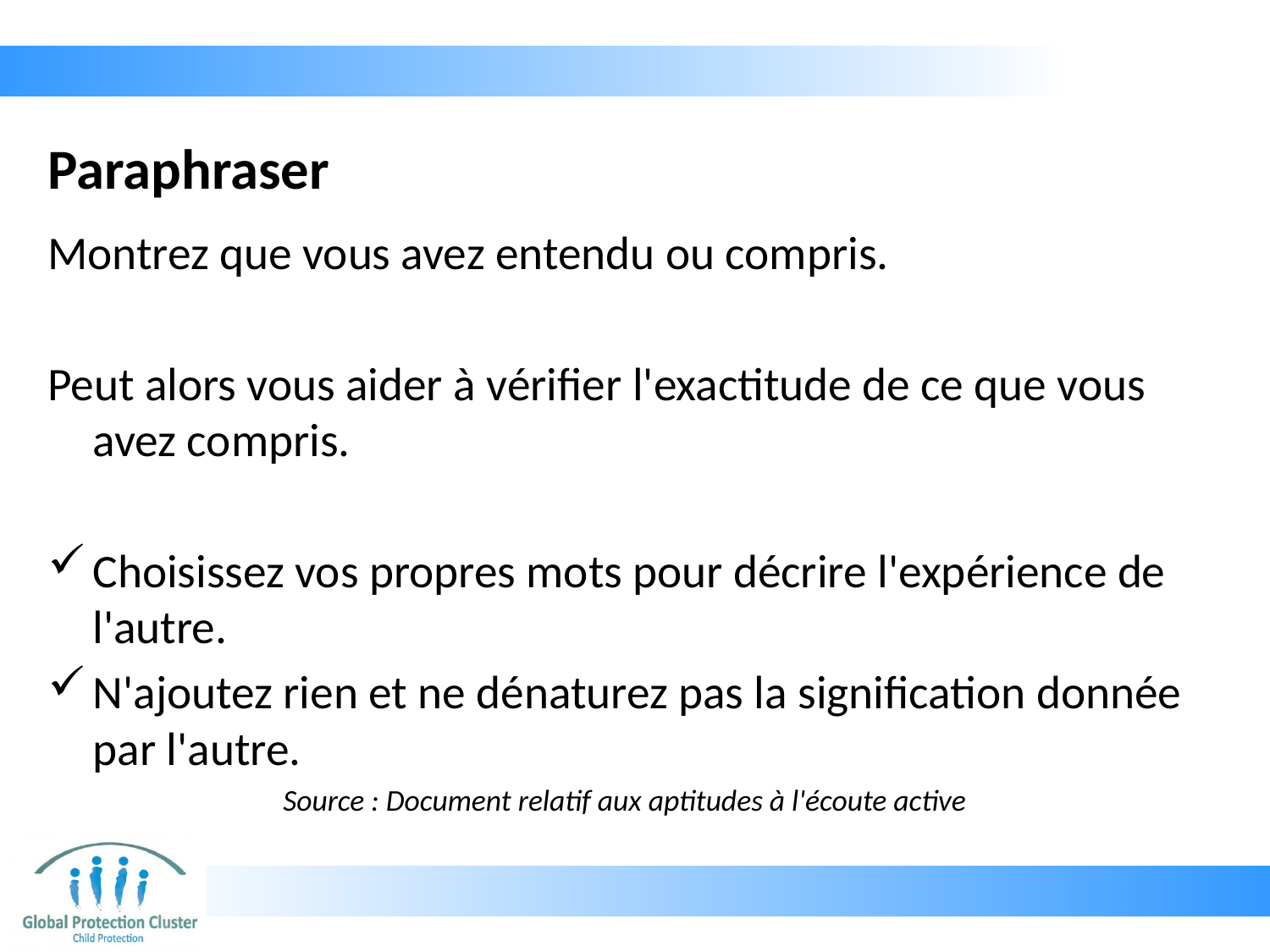

# Paraphraser
Montrez que vous avez entendu ou compris.

Peut alors vous aider à vérifier l'exactitude de ce que vous avez compris.

Choisissez vos propres mots pour décrire l'expérience de l'autre.
N'ajoutez rien et ne dénaturez pas la signification donnée par l'autre.
Source : Document relatif aux aptitudes à l'écoute active